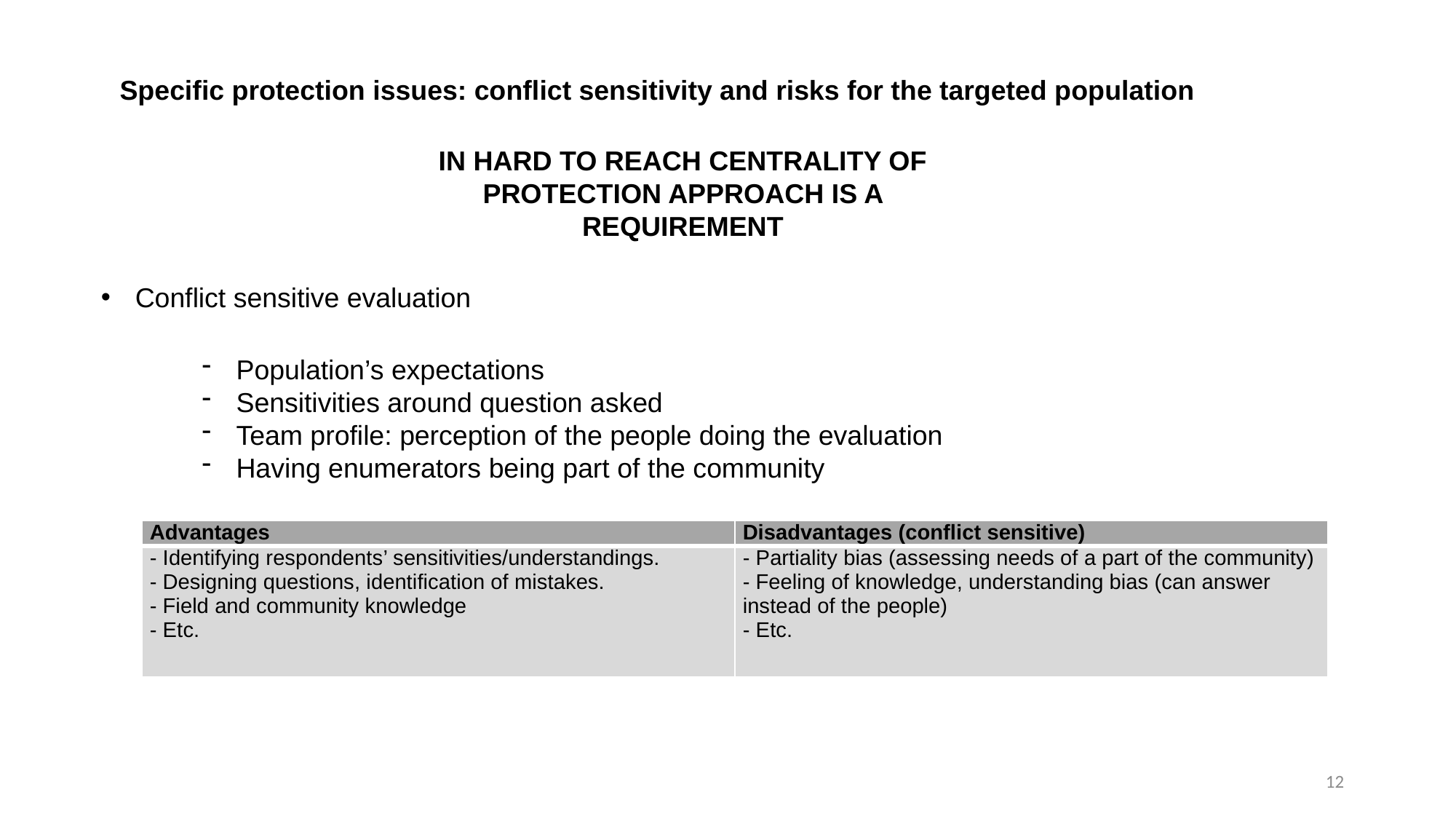

Specific protection issues: conflict sensitivity and risks for the targeted population
IN HARD TO REACH CENTRALITY OF PROTECTION APPROACH IS A REQUIREMENT
Conflict sensitive evaluation
Population’s expectations
Sensitivities around question asked
Team profile: perception of the people doing the evaluation
Having enumerators being part of the community

| Advantages | Disadvantages (conflict sensitive) |
| --- | --- |
| - Identifying respondents’ sensitivities/understandings. - Designing questions, identification of mistakes. - Field and community knowledge - Etc. | - Partiality bias (assessing needs of a part of the community) - Feeling of knowledge, understanding bias (can answer instead of the people) - Etc. |
12